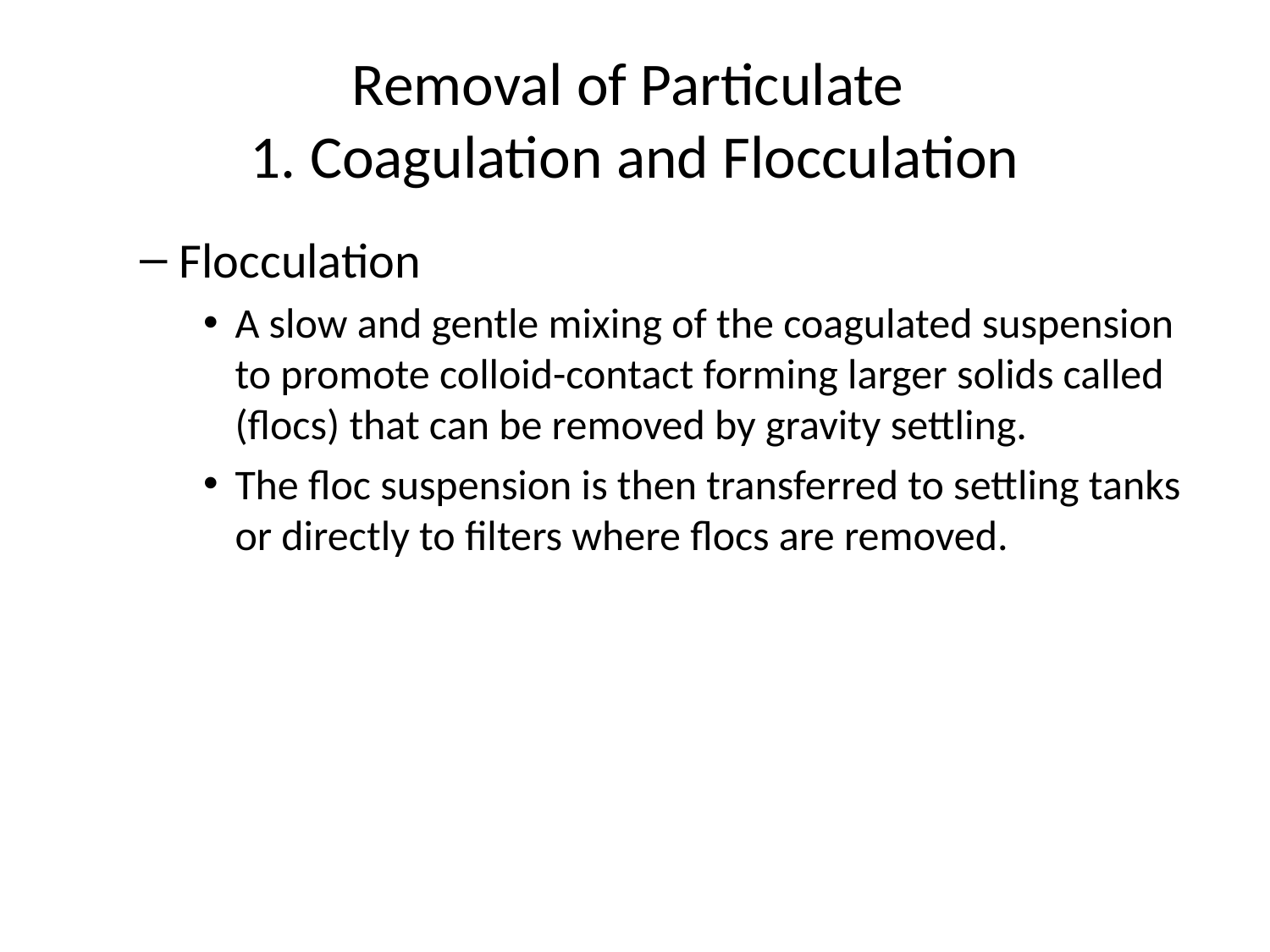

# Removal of Particulate 1. Coagulation and Flocculation
Flocculation
A slow and gentle mixing of the coagulated suspension to promote colloid-contact forming larger solids called (flocs) that can be removed by gravity settling.
The floc suspension is then transferred to settling tanks or directly to filters where flocs are removed.